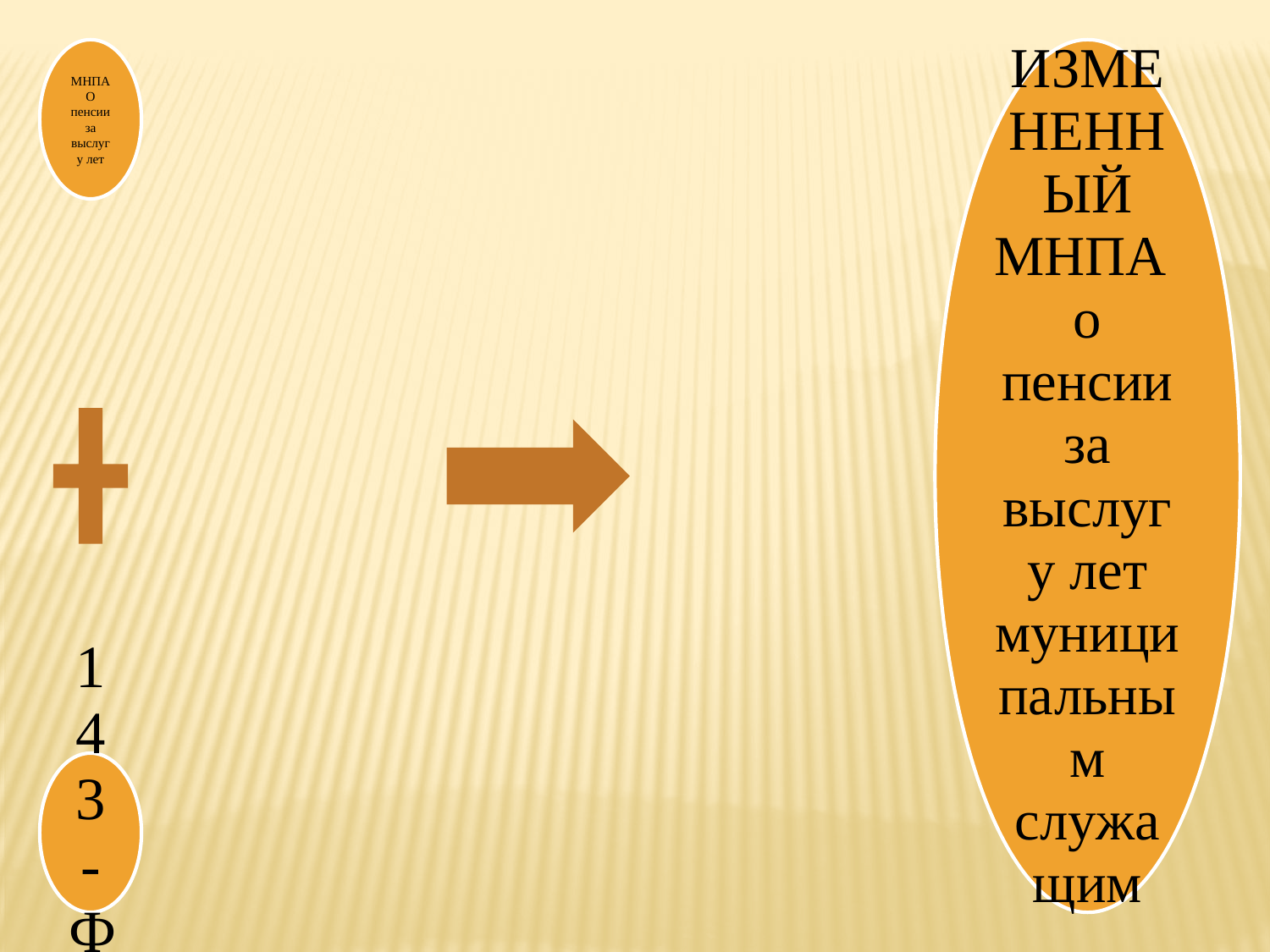

МНПА
О пенсии за выслугу лет
ИЗМЕНЕННЫЙ
МНПА
о пенсии за выслугу лет муниципальным служащим